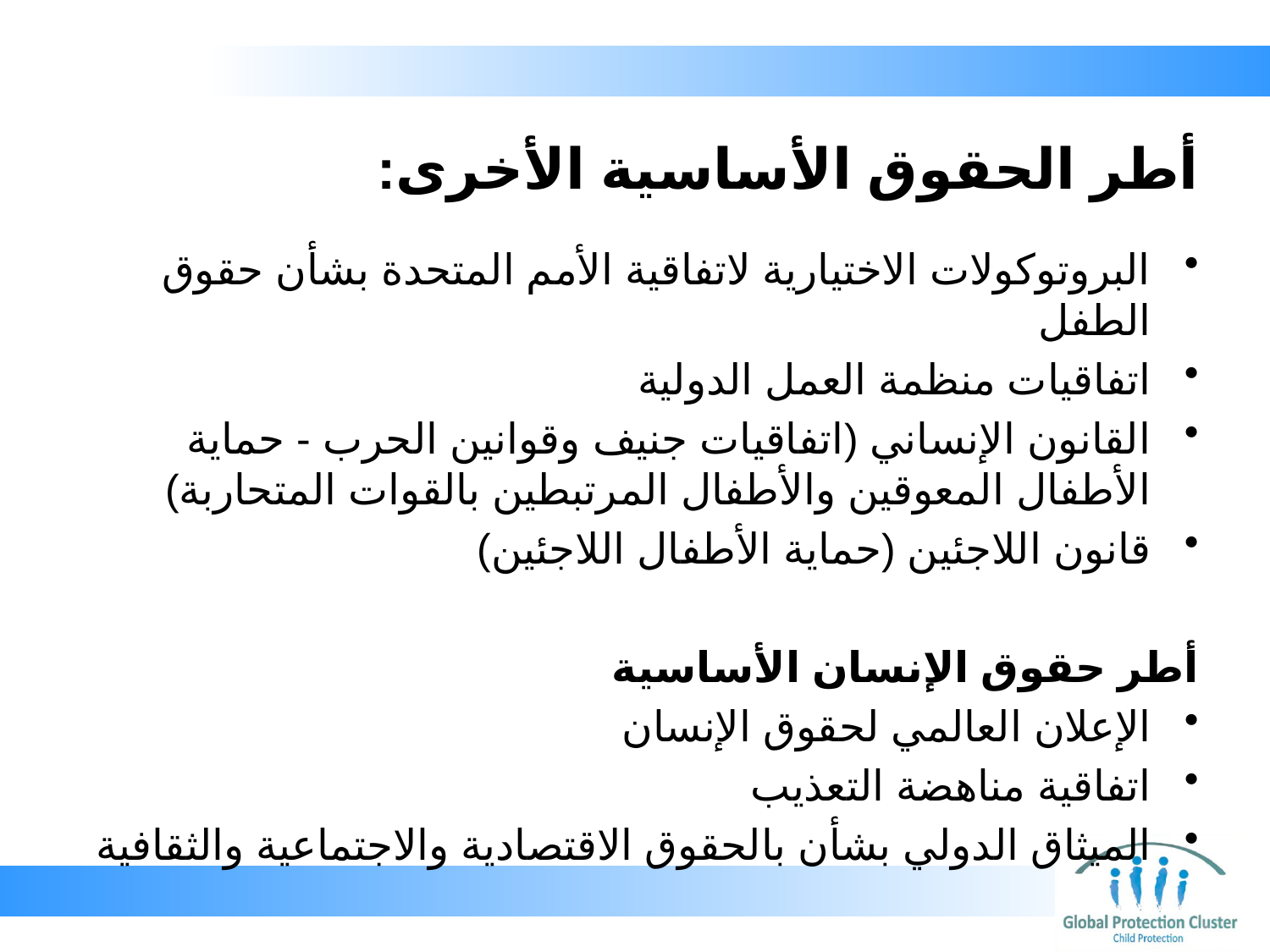

# أطر الحقوق الأساسية الأخرى:
البروتوكولات الاختيارية لاتفاقية الأمم المتحدة بشأن حقوق الطفل
اتفاقيات منظمة العمل الدولية
القانون الإنساني (اتفاقيات جنيف وقوانين الحرب - حماية الأطفال المعوقين والأطفال المرتبطين بالقوات المتحاربة)
قانون اللاجئين (حماية الأطفال اللاجئين)

أطر حقوق الإنسان الأساسية
الإعلان العالمي لحقوق الإنسان
اتفاقية مناهضة التعذيب
الميثاق الدولي بشأن بالحقوق الاقتصادية والاجتماعية والثقافية